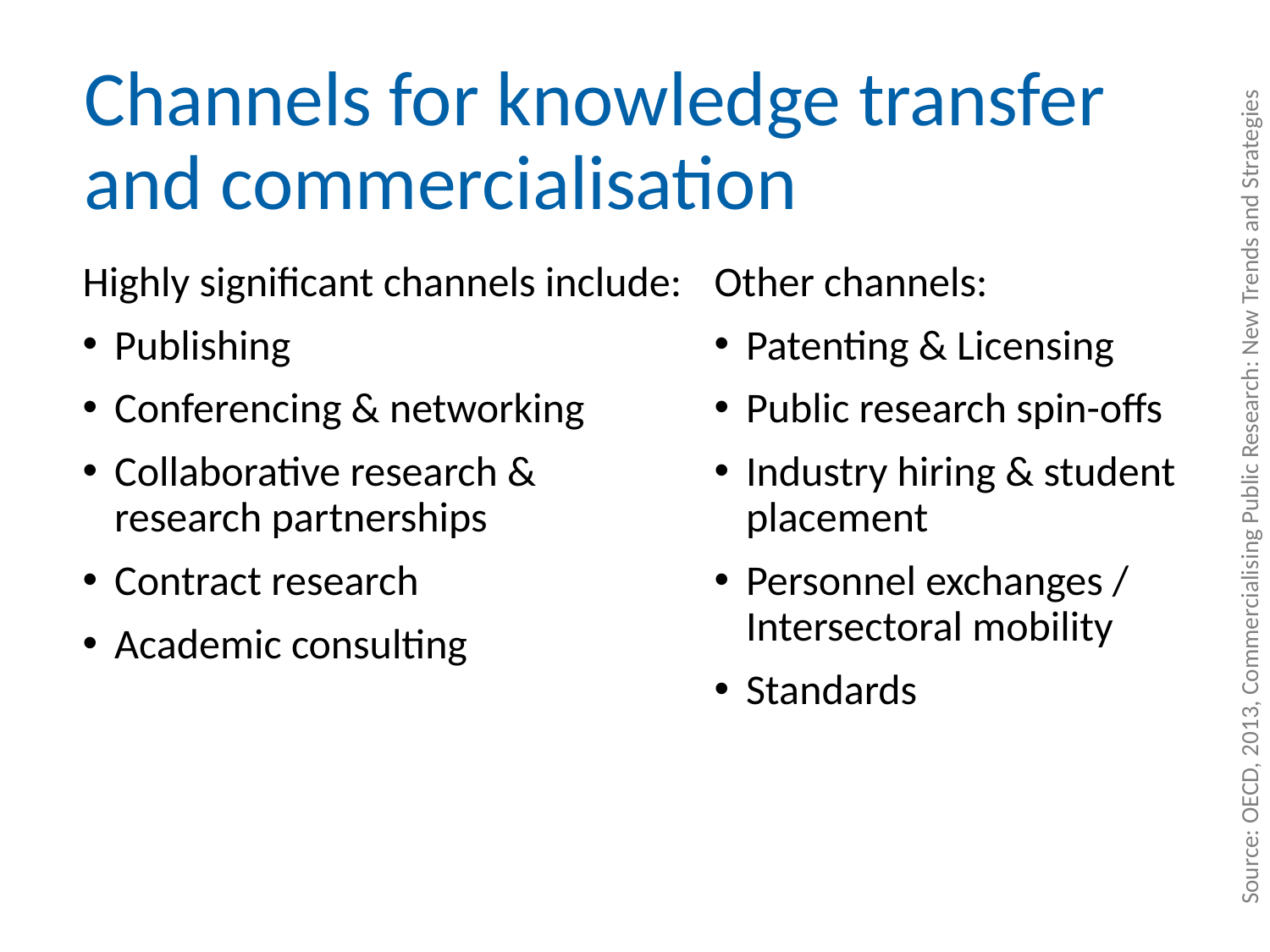

# Channels for knowledge transfer and commercialisation
Highly significant channels include:
Publishing
Conferencing & networking
Collaborative research & research partnerships
Contract research
Academic consulting

Other channels:
Patenting & Licensing
Public research spin-offs
Industry hiring & student placement
Personnel exchanges / Intersectoral mobility
Standards

Source: OECD, 2013, Commercialising Public Research: New Trends and Strategies